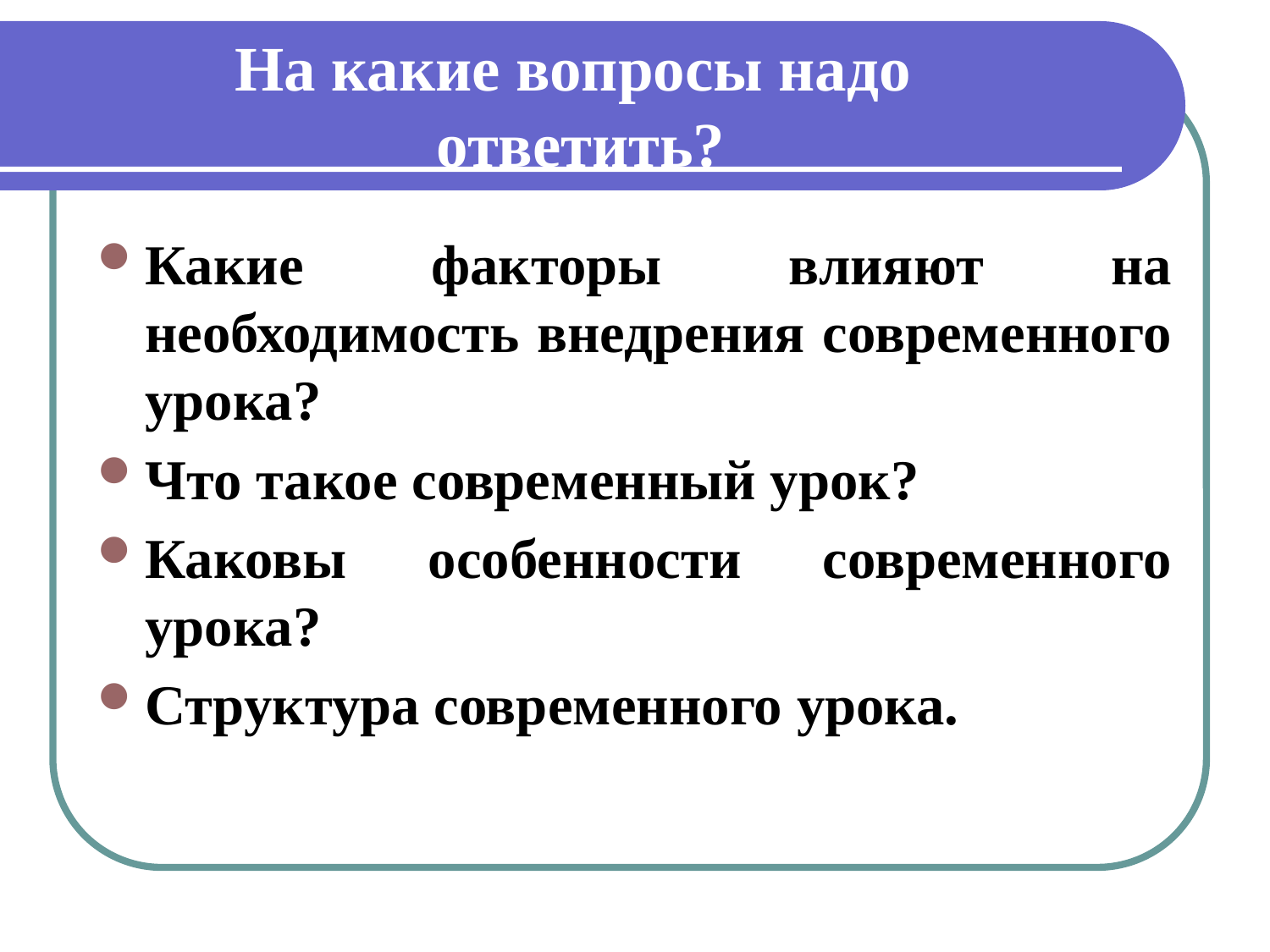

На какие вопросы надо
ответить?
Какие факторы влияют на необходимость внедрения современного урока?
Что такое современный урок?
Каковы особенности современного урока?
Структура современного урока.